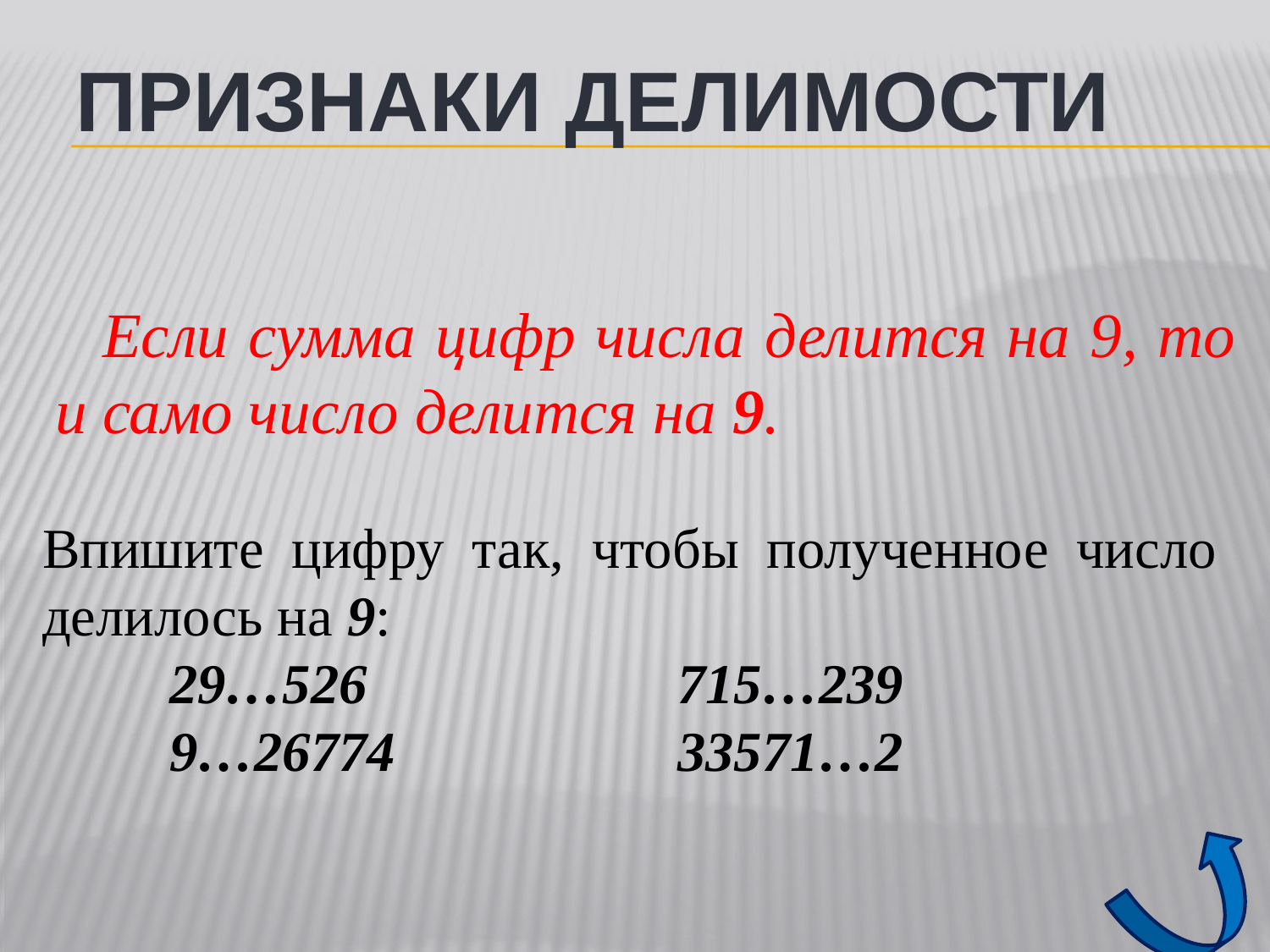

# ПРИЗНАКИ ДЕЛИМОСТИ
Если сумма цифр числа делится на 9, то и само число делится на 9.
Впишите цифру так, чтобы полученное число делилось на 9:
	29…526			715…239
	9…26774			33571…2